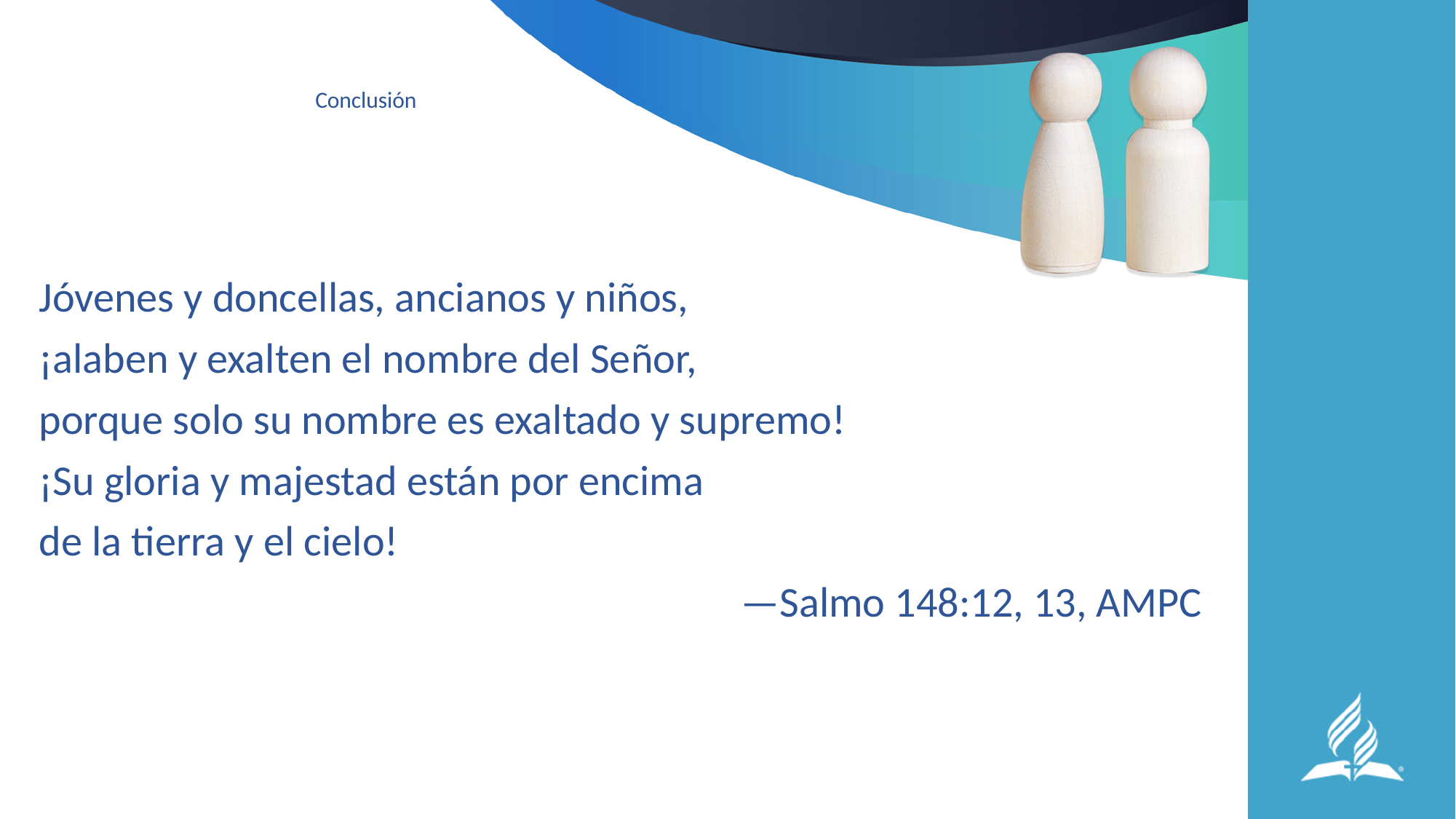

# Conclusión

Jóvenes y doncellas, ancianos y niños,
¡alaben y exalten el nombre del Señor,
porque solo su nombre es exaltado y supremo!
¡Su gloria y majestad están por encima
de la tierra y el cielo!
—Salmo 148:12, 13, AMPC